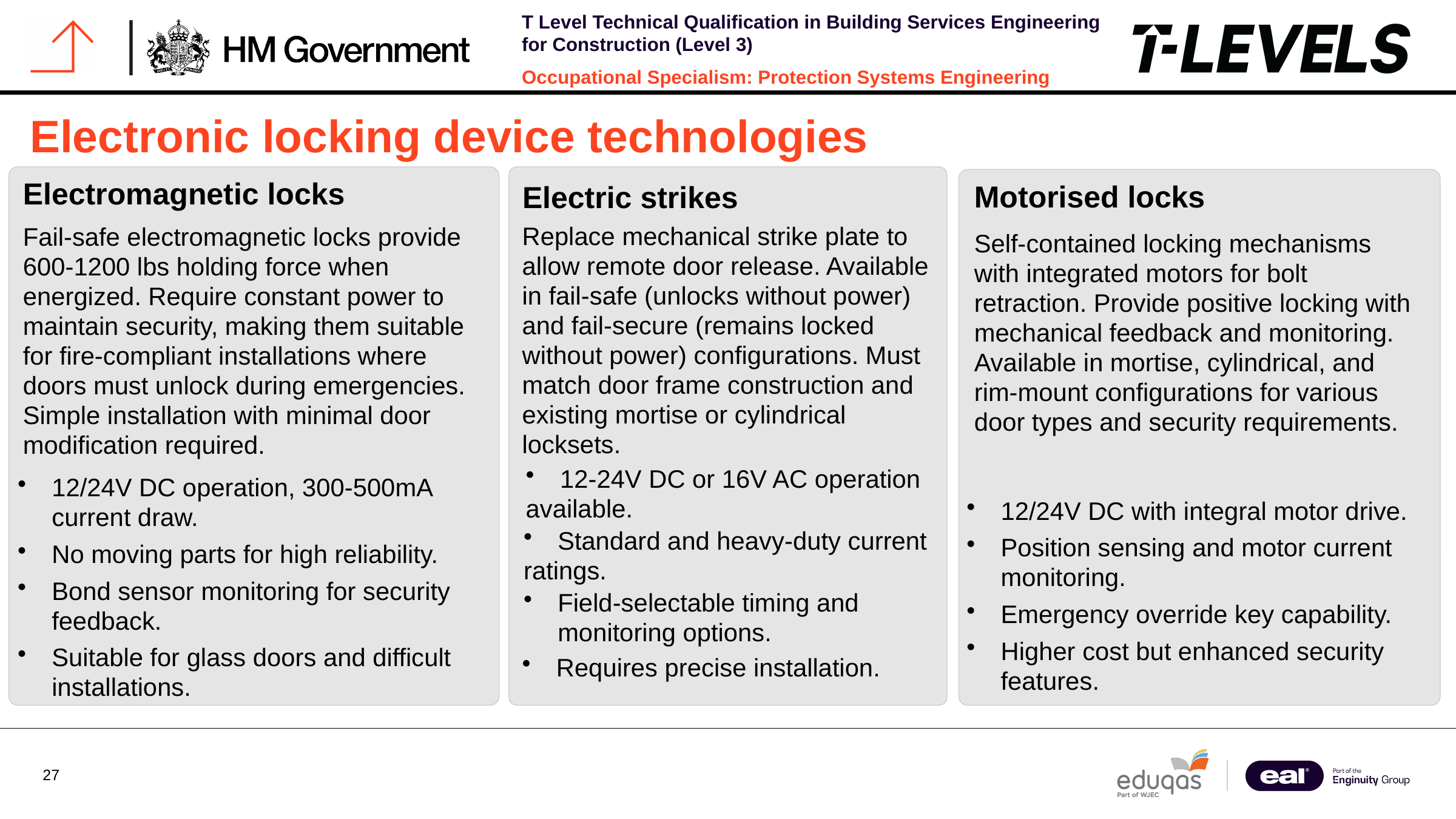

Electronic locking device technologies

Electromagnetic locks
Motorised locks
Electric strikes
Replace mechanical strike plate to allow remote door release. Available in fail-safe (unlocks without power) and fail-secure (remains locked without power) configurations. Must match door frame construction and existing mortise or cylindrical locksets.
Fail-safe electromagnetic locks provide 600-1200 lbs holding force when energized. Require constant power to maintain security, making them suitable for fire-compliant installations where doors must unlock during emergencies. Simple installation with minimal door modification required.
Self-contained locking mechanisms with integrated motors for bolt retraction. Provide positive locking with mechanical feedback and monitoring. Available in mortise, cylindrical, and rim-mount configurations for various door types and security requirements.
12-24V DC or 16V AC operation
available.
12/24V DC operation, 300-500mA current draw.
12/24V DC with integral motor drive.
Standard and heavy-duty current
ratings.
Position sensing and motor current monitoring.
No moving parts for high reliability.
Bond sensor monitoring for security feedback.
Field-selectable timing and monitoring options.
Emergency override key capability.
Higher cost but enhanced security features.
Suitable for glass doors and difficult installations.
Requires precise installation.